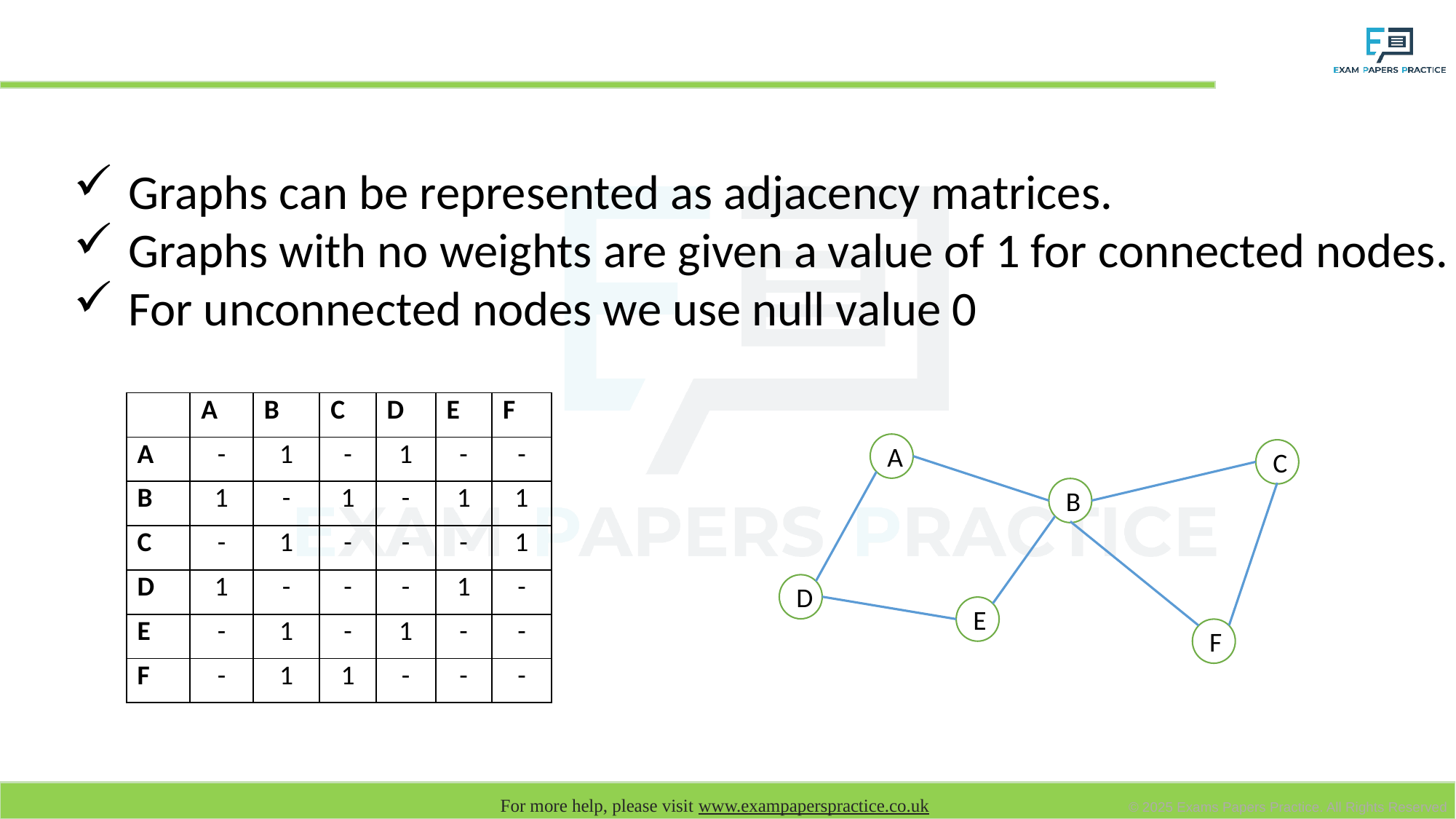

# Adjacency Matrix: no weighting
Graphs can be represented as adjacency matrices.
Graphs with no weights are given a value of 1 for connected nodes.
For unconnected nodes we use null value 0
|  | A | B | C | D | E | F |
| --- | --- | --- | --- | --- | --- | --- |
| A | - | 1 | - | 1 | - | - |
| B | 1 | - | 1 | - | 1 | 1 |
| C | - | 1 | - | - | - | 1 |
| D | 1 | - | - | - | 1 | - |
| E | - | 1 | - | 1 | - | - |
| F | - | 1 | 1 | - | - | - |
A
C
B
D
E
F